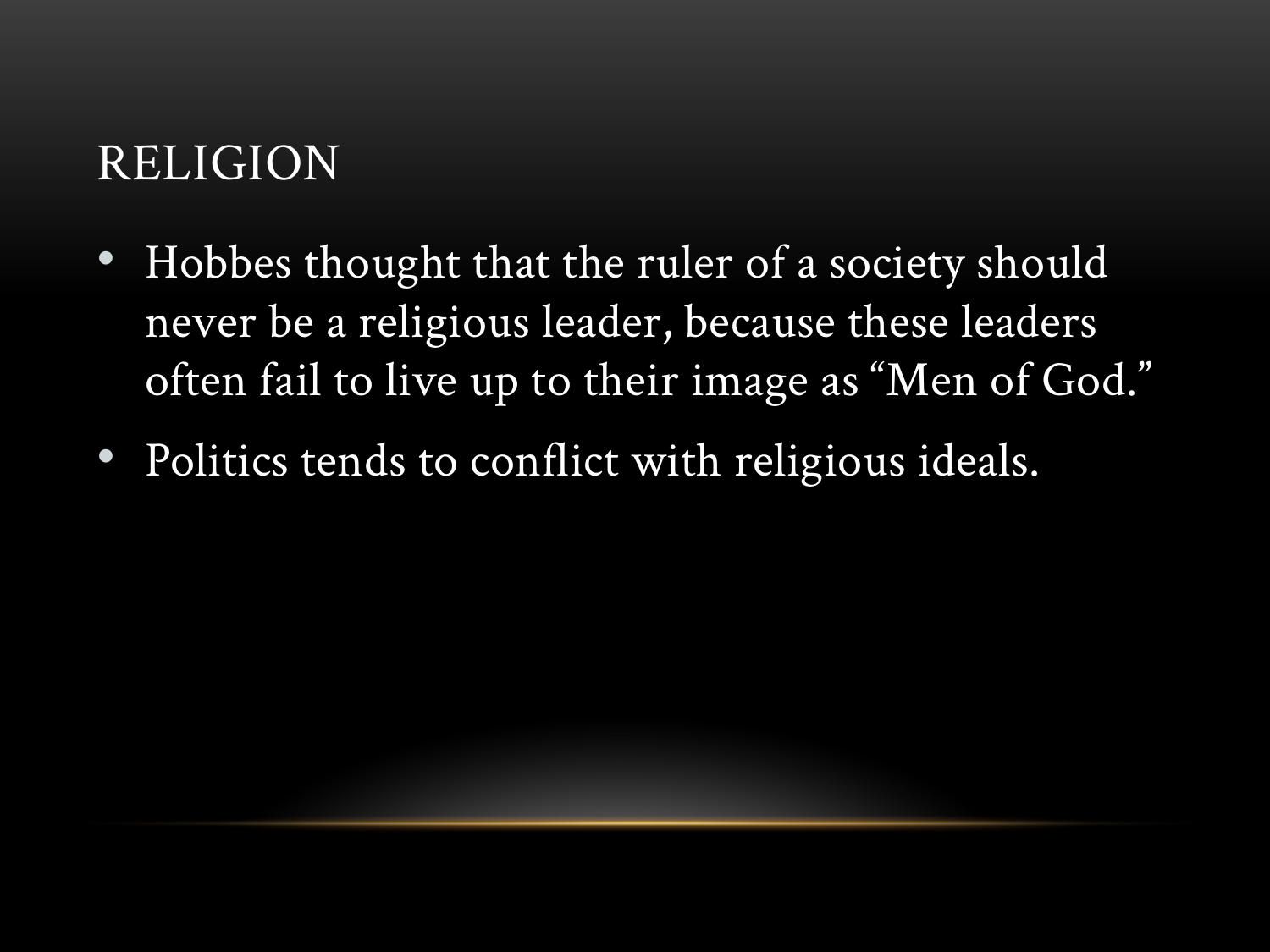

# Religion
Hobbes thought that the ruler of a society should never be a religious leader, because these leaders often fail to live up to their image as “Men of God.”
Politics tends to conflict with religious ideals.